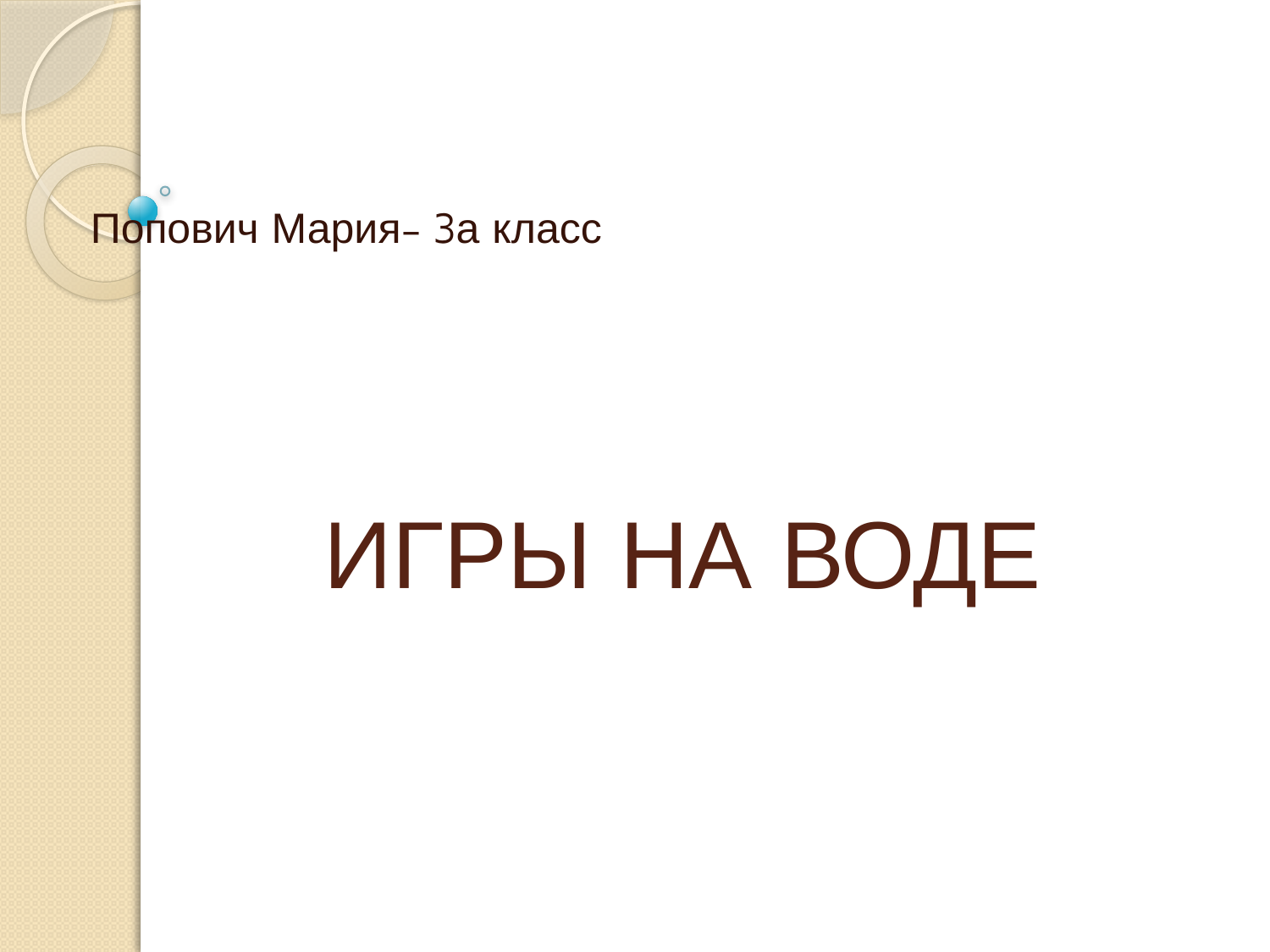

Попович Мария– 3а класс
# ИГРЫ НА ВОДЕ